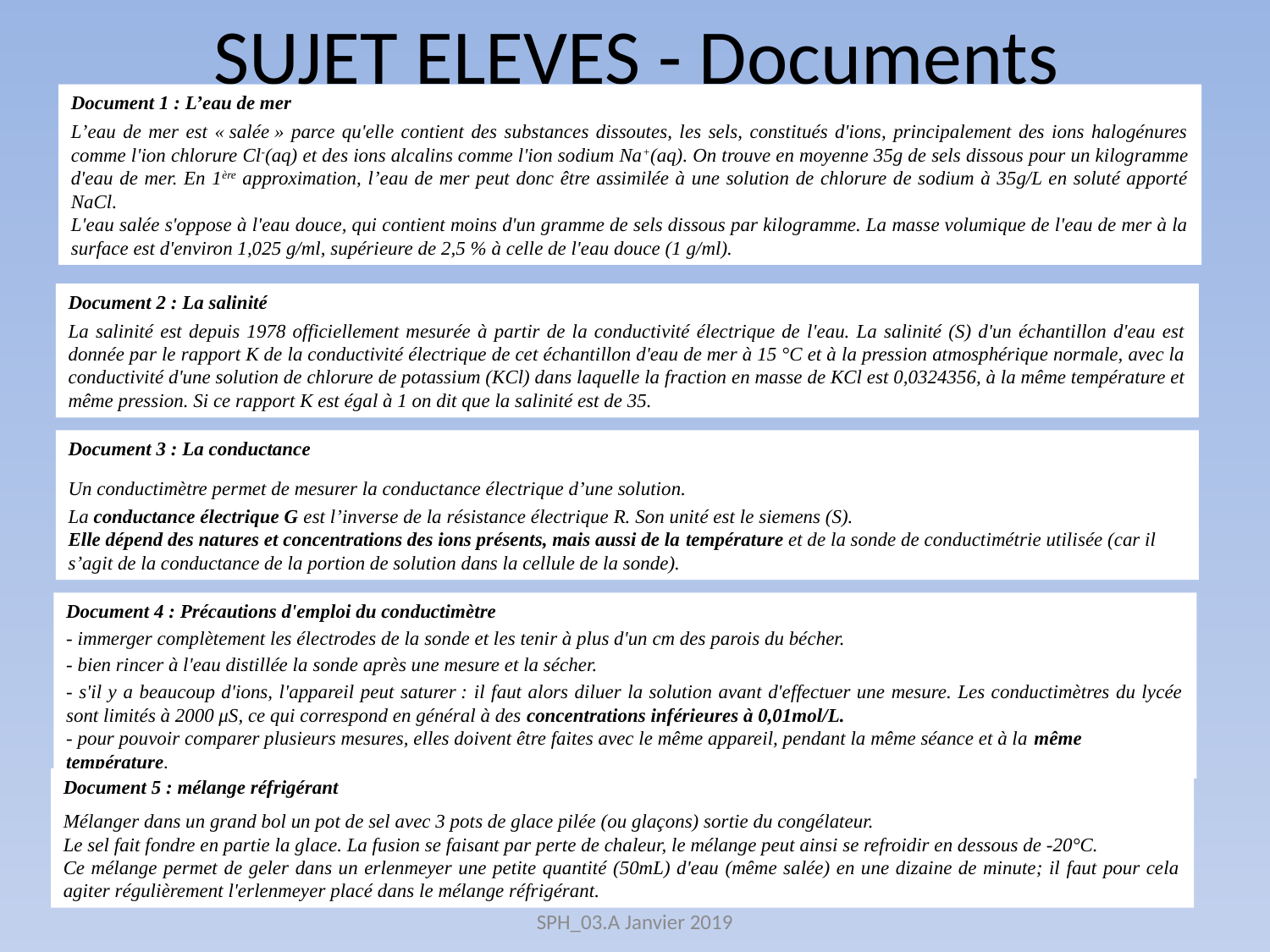

# SUJET ELEVES - Documents
Document 1 : L’eau de mer
L’eau de mer est « salée » parce qu'elle contient des substances dissoutes, les sels, constitués d'ions, principalement des ions halogénures comme l'ion chlorure Cl-(aq) et des ions alcalins comme l'ion sodium Na+(aq). On trouve en moyenne 35g de sels dissous pour un kilogramme d'eau de mer. En 1ère approximation, l’eau de mer peut donc être assimilée à une solution de chlorure de sodium à 35g/L en soluté apporté NaCl.
L'eau salée s'oppose à l'eau douce, qui contient moins d'un gramme de sels dissous par kilogramme. La masse volumique de l'eau de mer à la surface est d'environ 1,025 g/ml, supérieure de 2,5 % à celle de l'eau douce (1 g/ml).
Document 2 : La salinité
La salinité est depuis 1978 officiellement mesurée à partir de la conductivité électrique de l'eau. La salinité (S) d'un échantillon d'eau est donnée par le rapport K de la conductivité électrique de cet échantillon d'eau de mer à 15 °C et à la pression atmosphérique normale, avec la conductivité d'une solution de chlorure de potassium (KCl) dans laquelle la fraction en masse de KCl est 0,0324356, à la même température et même pression. Si ce rapport K est égal à 1 on dit que la salinité est de 35.
Document 3 : La conductance
Un conductimètre permet de mesurer la conductance électrique d’une solution.
La conductance électrique G est l’inverse de la résistance électrique R. Son unité est le siemens (S).
Elle dépend des natures et concentrations des ions présents, mais aussi de la température et de la sonde de conductimétrie utilisée (car il s’agit de la conductance de la portion de solution dans la cellule de la sonde).
Document 4 : Précautions d'emploi du conductimètre
- immerger complètement les électrodes de la sonde et les tenir à plus d'un cm des parois du bécher.
- bien rincer à l'eau distillée la sonde après une mesure et la sécher.
- s'il y a beaucoup d'ions, l'appareil peut saturer : il faut alors diluer la solution avant d'effectuer une mesure. Les conductimètres du lycée sont limités à 2000 μS, ce qui correspond en général à des concentrations inférieures à 0,01mol/L.
- pour pouvoir comparer plusieurs mesures, elles doivent être faites avec le même appareil, pendant la même séance et à la même température.
Document 5 : mélange réfrigérant
Mélanger dans un grand bol un pot de sel avec 3 pots de glace pilée (ou glaçons) sortie du congélateur.
Le sel fait fondre en partie la glace. La fusion se faisant par perte de chaleur, le mélange peut ainsi se refroidir en dessous de -20°C.
Ce mélange permet de geler dans un erlenmeyer une petite quantité (50mL) d'eau (même salée) en une dizaine de minute; il faut pour cela agiter régulièrement l'erlenmeyer placé dans le mélange réfrigérant.
SPH_03.A Janvier 2019